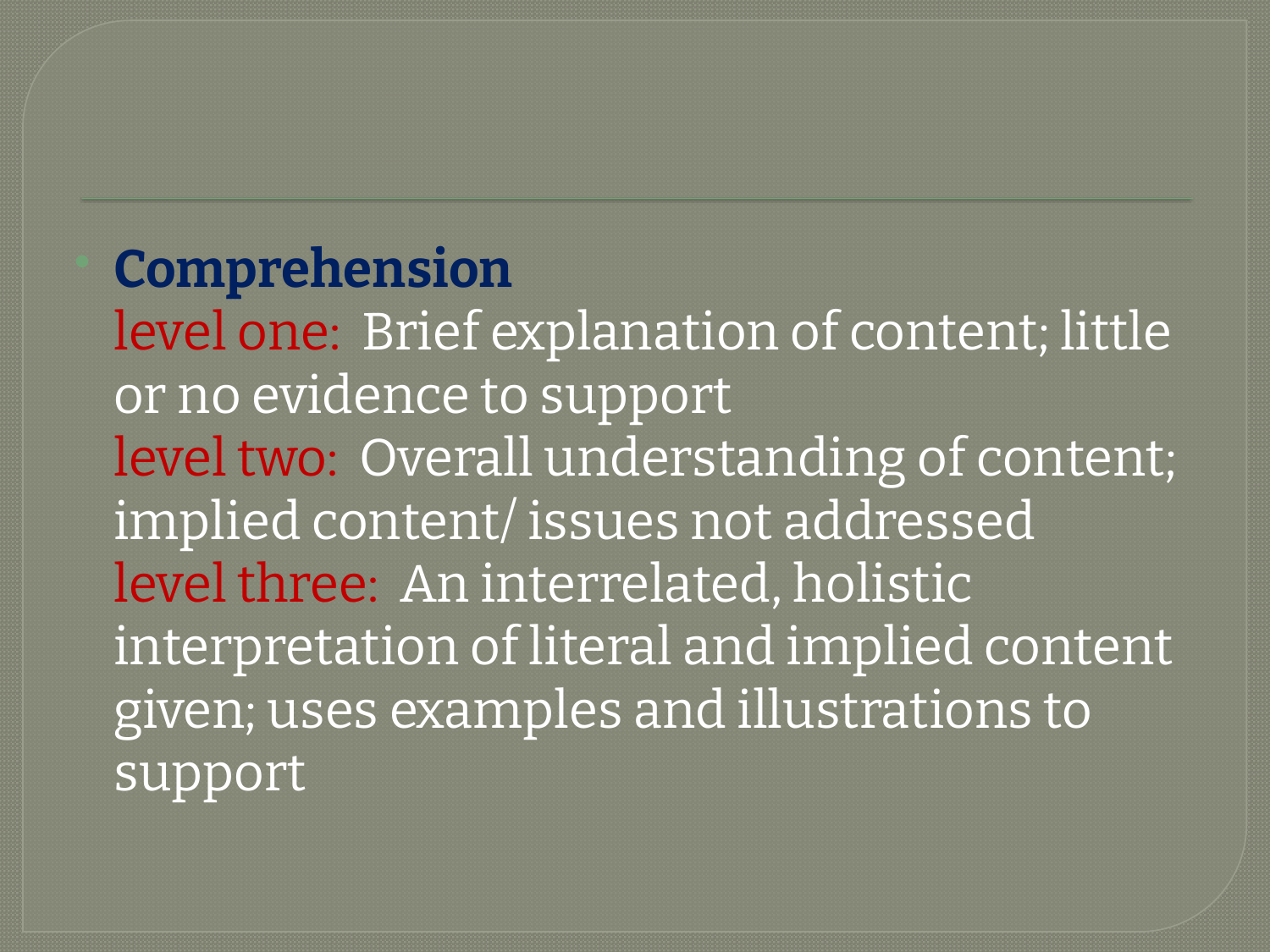

#
Comprehension
	level one:  Brief explanation of content; little or no evidence to support
	level two:  Overall understanding of content; implied content/ issues not addressed
	level three:  An interrelated, holistic interpretation of literal and implied content given; uses examples and illustrations to support